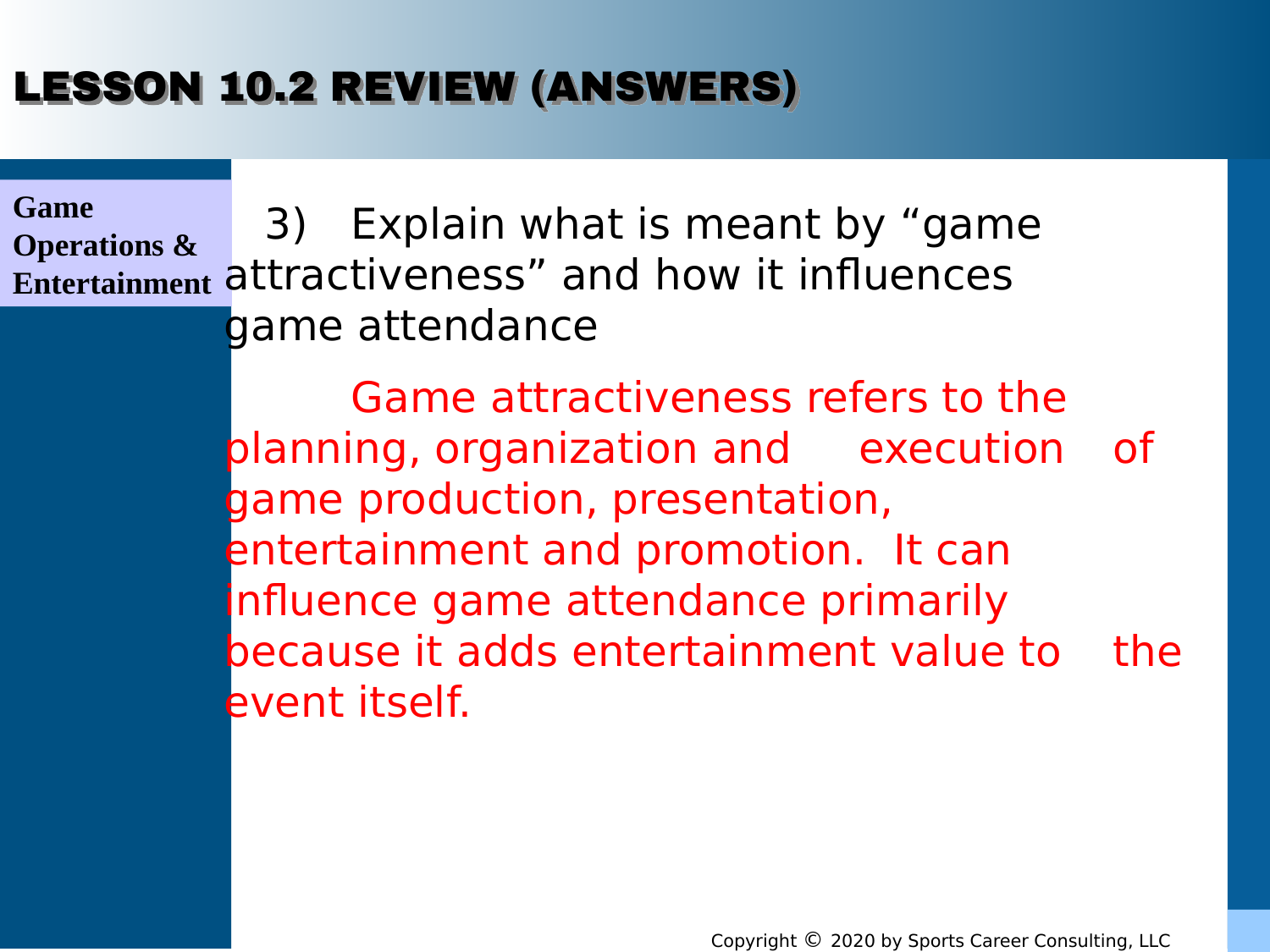

LESSON 10.2 REVIEW (ANSWERS)

Game Operations & Entertainment
   3)  	Explain what is meant by “game 	attractiveness” and how it influences 	game attendance
	Game attractiveness refers to the 	planning, organization and 	execution 	of game production, presentation, 	entertainment and promotion.  It can 	influence game attendance primarily 	because it adds entertainment value to 	the event itself.

Copyright © 2020 by Sports Career Consulting, LLC